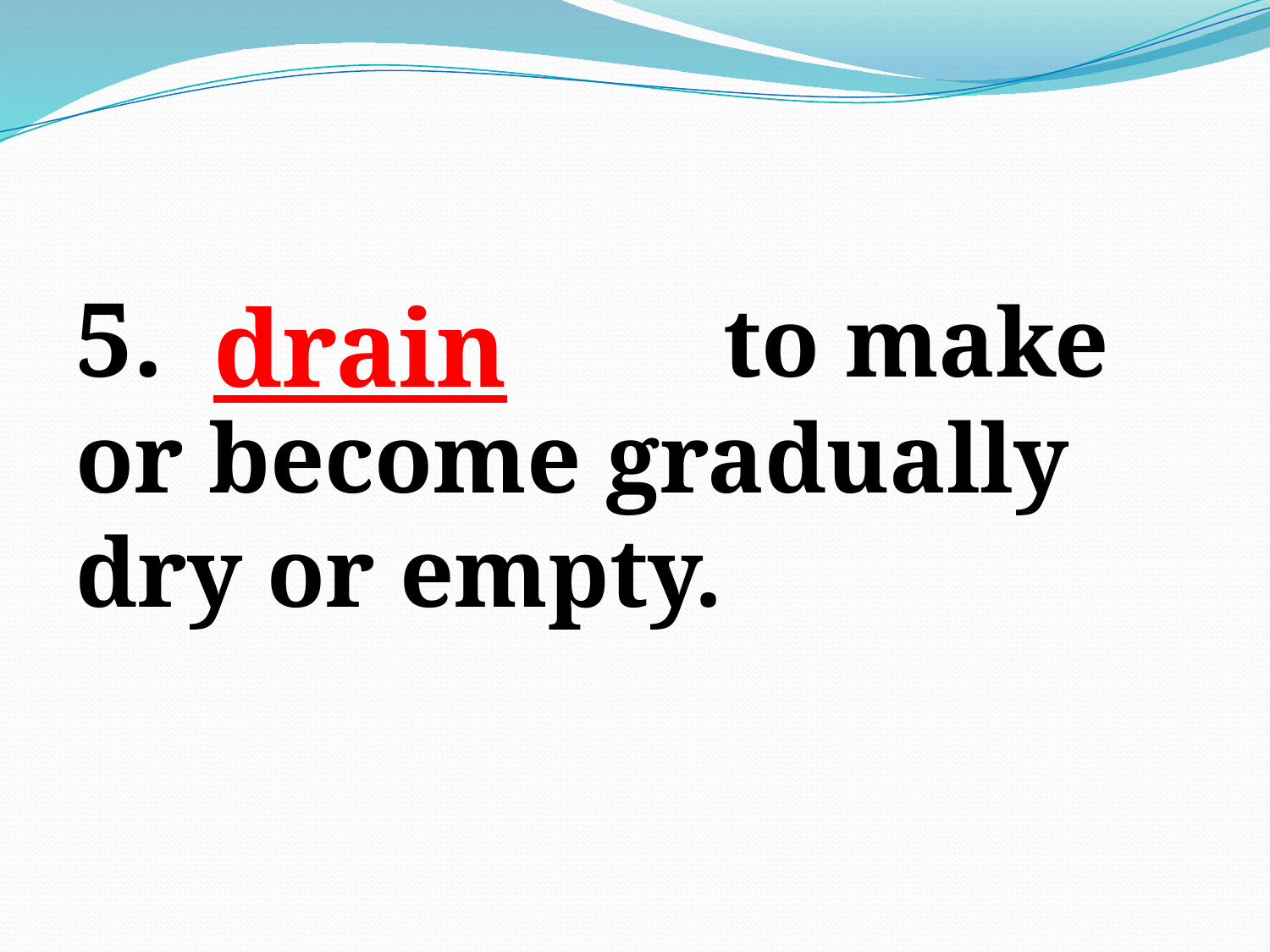

#
5.                     to make or become gradually dry or empty.

drain